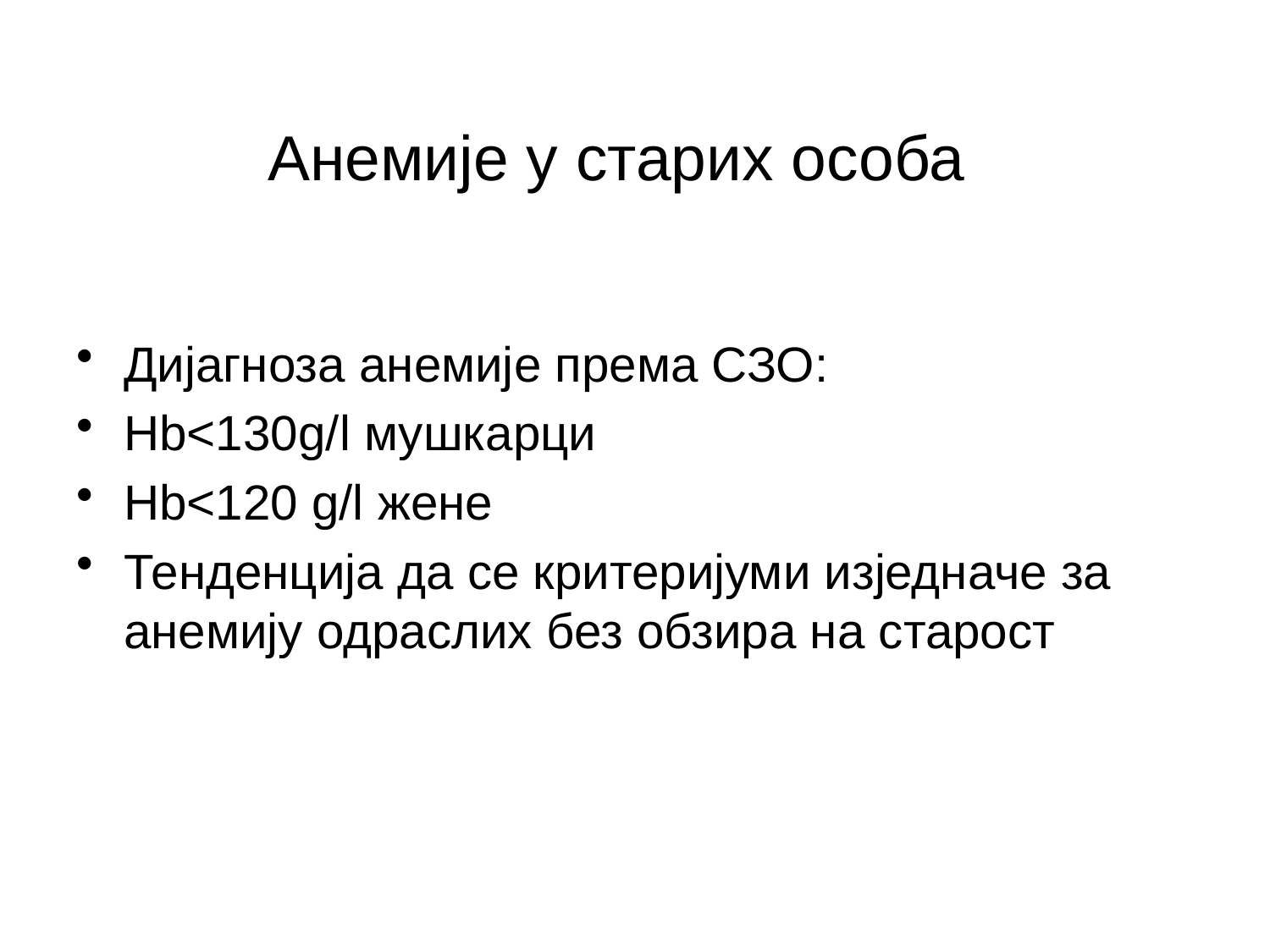

# Анемије у старих особа
Дијагноза анемије према СЗО:
Hb<130g/l мушкарци
Hb<120 g/l жене
Тенденција да се критеријуми изједначе за анемију одраслих без обзира на старост